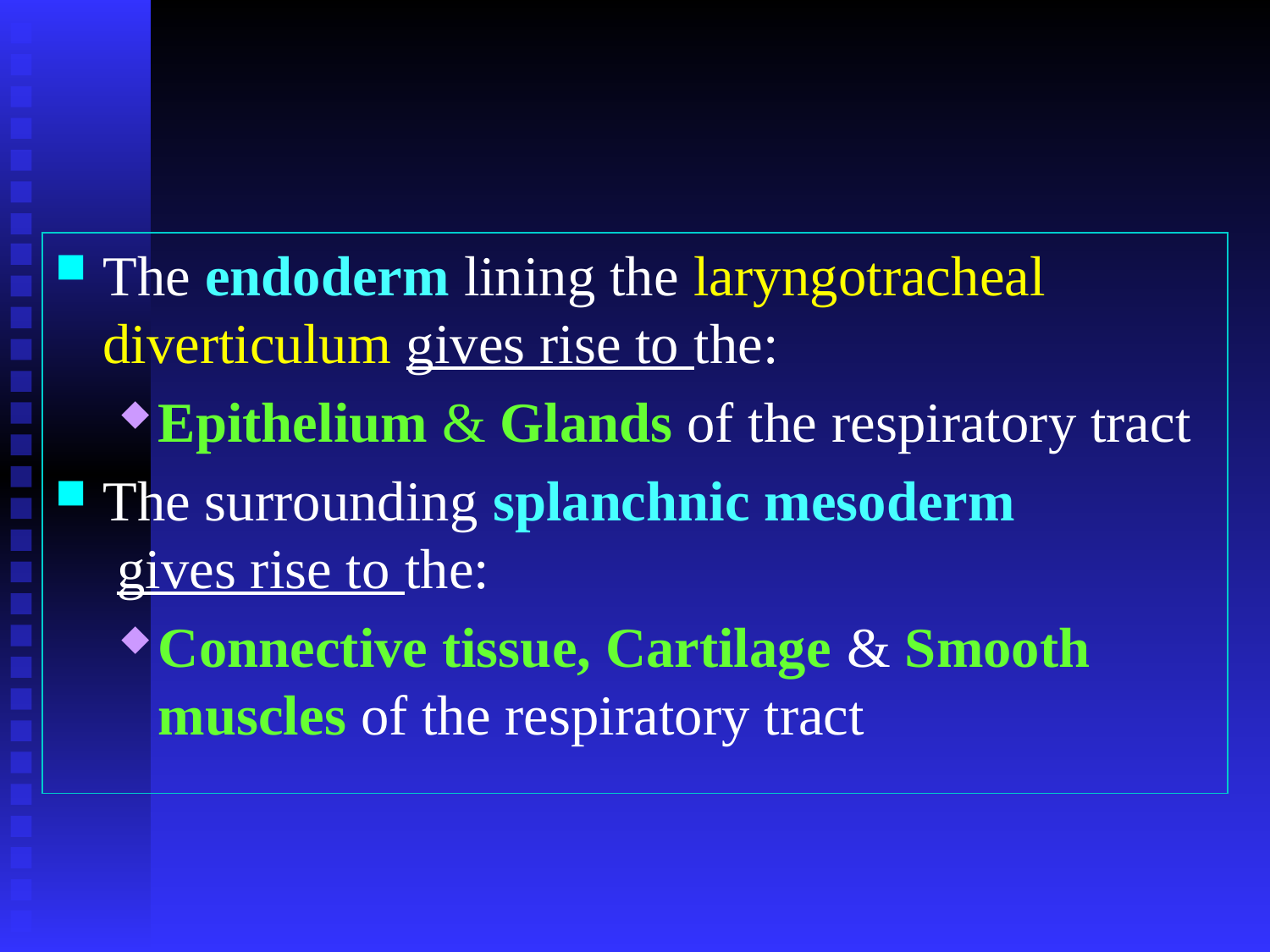

The endoderm lining the laryngotracheal diverticulum gives rise to the:
Epithelium & Glands of the respiratory tract
The surrounding splanchnic mesoderm                gives rise to the:
Connective tissue, Cartilage & Smooth muscles of the respiratory tract